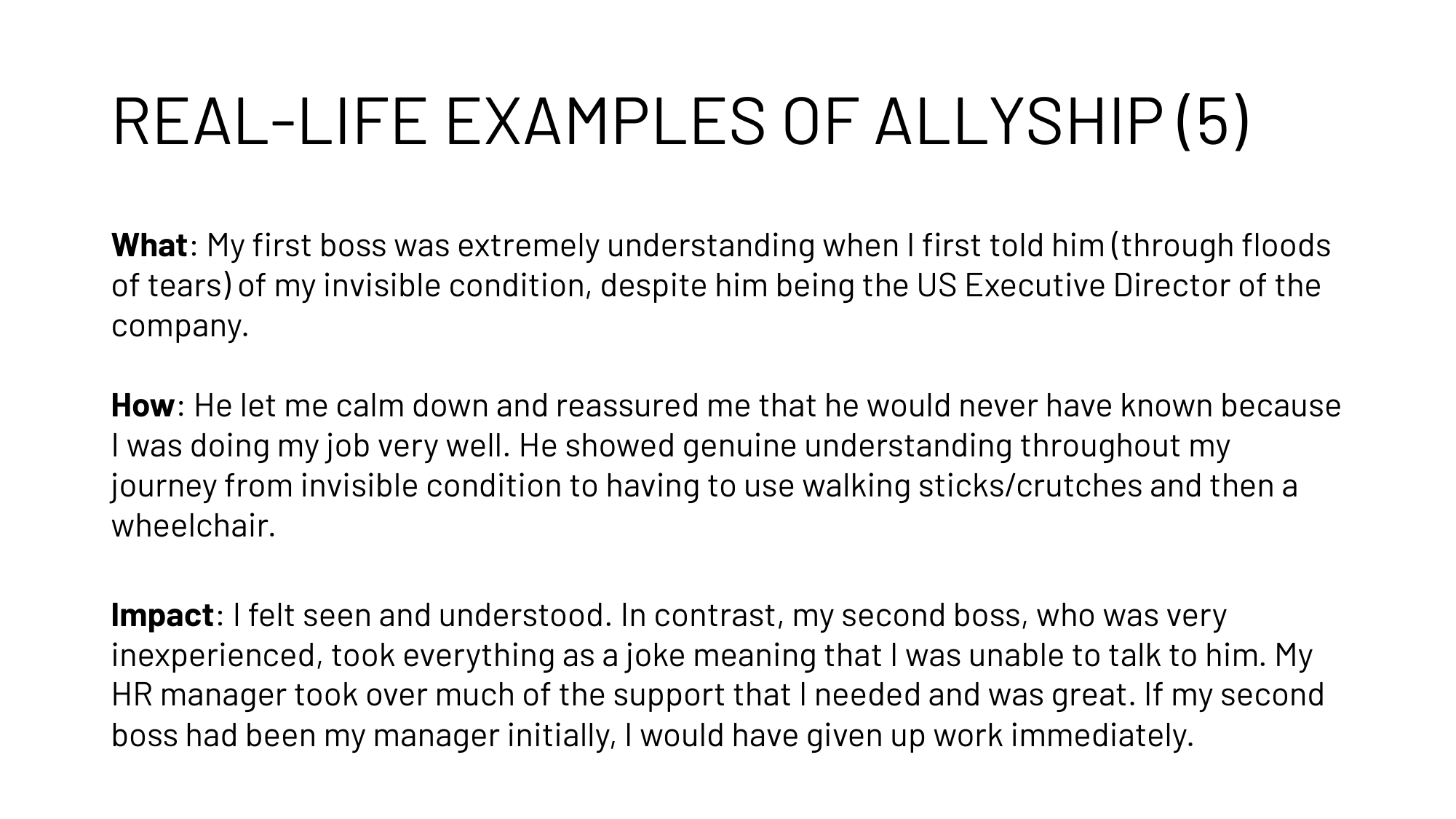

# REAL-LIFE EXAMPLES OF ALLYSHIP (5)
What: My first boss was extremely understanding when I first told him (through floods of tears) of my invisible condition, despite him being the US Executive Director of the company.
How: He let me calm down and reassured me that he would never have known because I was doing my job very well. He showed genuine understanding throughout my journey from invisible condition to having to use walking sticks/crutches and then a wheelchair.
Impact: I felt seen and understood. In contrast, my second boss, who was very inexperienced, took everything as a joke meaning that I was unable to talk to him. My HR manager took over much of the support that I needed and was great. If my second boss had been my manager initially, I would have given up work immediately.